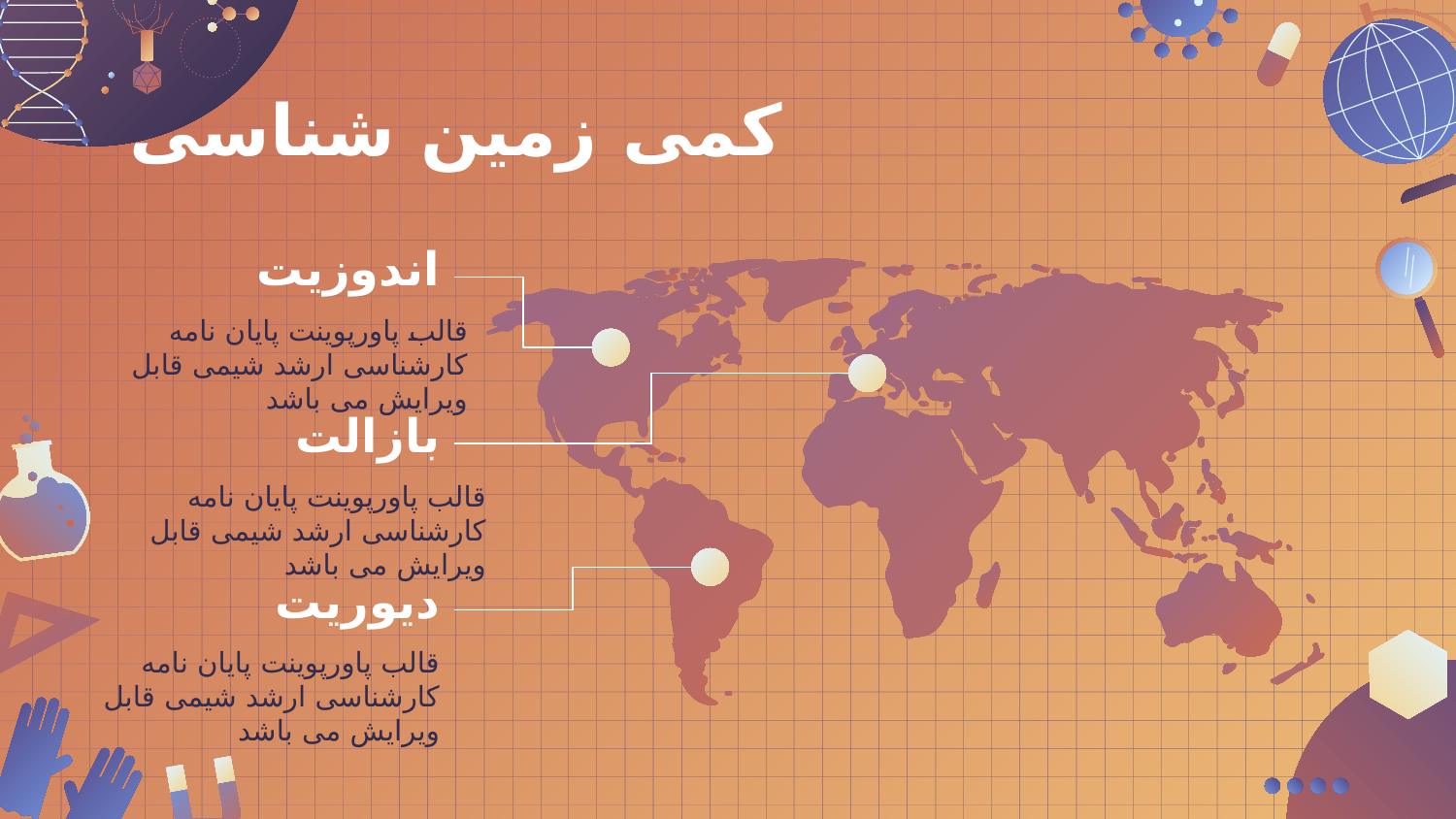

# کمی زمین شناسی

اندوزیت

قالب پاورپوینت پایان نامه کارشناسی ارشد شیمی قابل ویرایش می باشد

بازالت
قالب پاورپوینت پایان نامه کارشناسی ارشد شیمی قابل ویرایش می باشد

دیوریت
قالب پاورپوینت پایان نامه کارشناسی ارشد شیمی قابل ویرایش می باشد